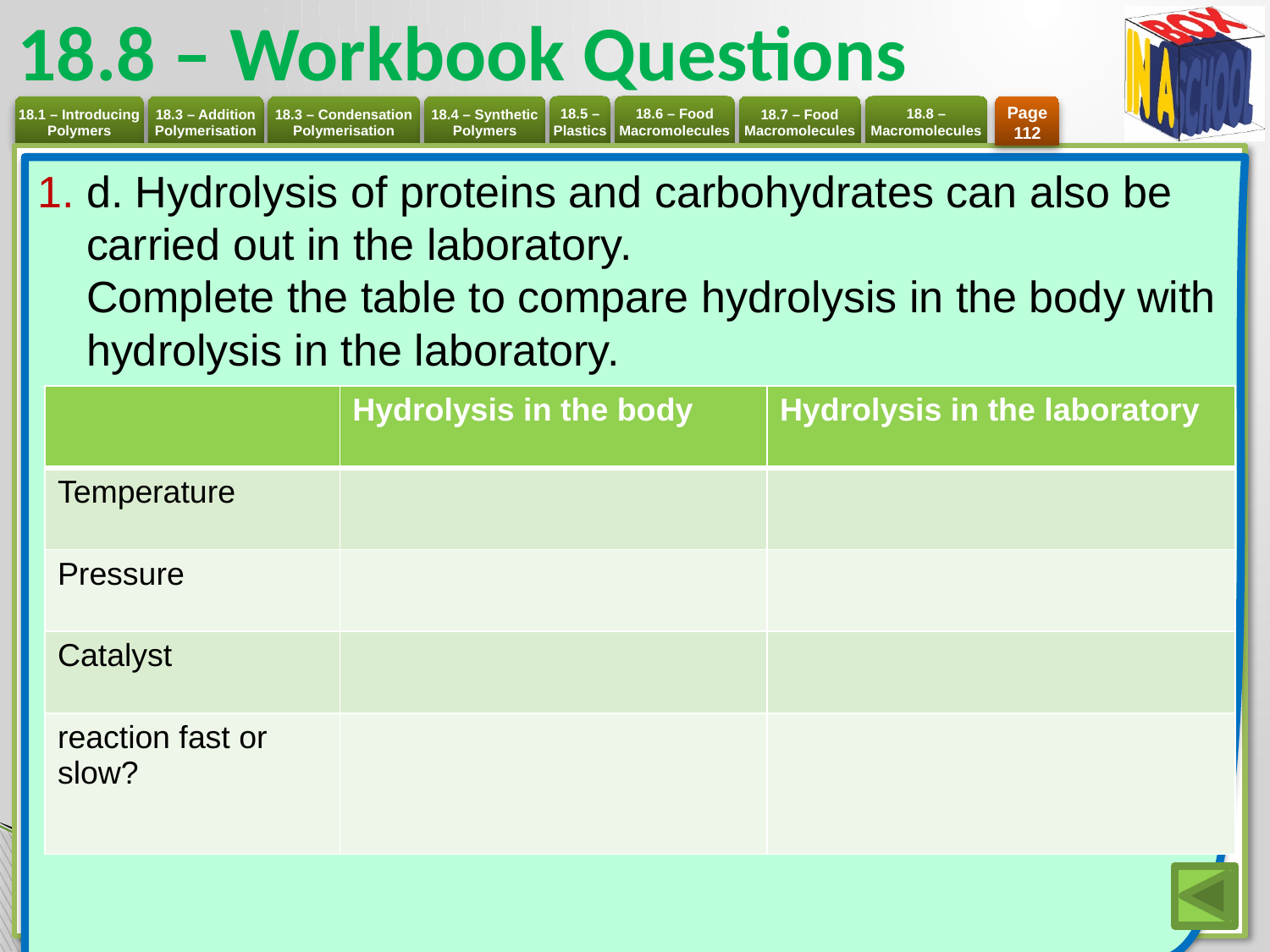

# 18.8 – Workbook Questions
Page 112
d. Hydrolysis of proteins and carbohydrates can also be carried out in the laboratory.
Complete the table to compare hydrolysis in the body with hydrolysis in the laboratory.	[8]
|  | Hydrolysis in the body | Hydrolysis in the laboratory |
| --- | --- | --- |
| Temperature |  |  |
| Pressure |  |  |
| Catalyst |  |  |
| reaction fast or slow? |  |  |